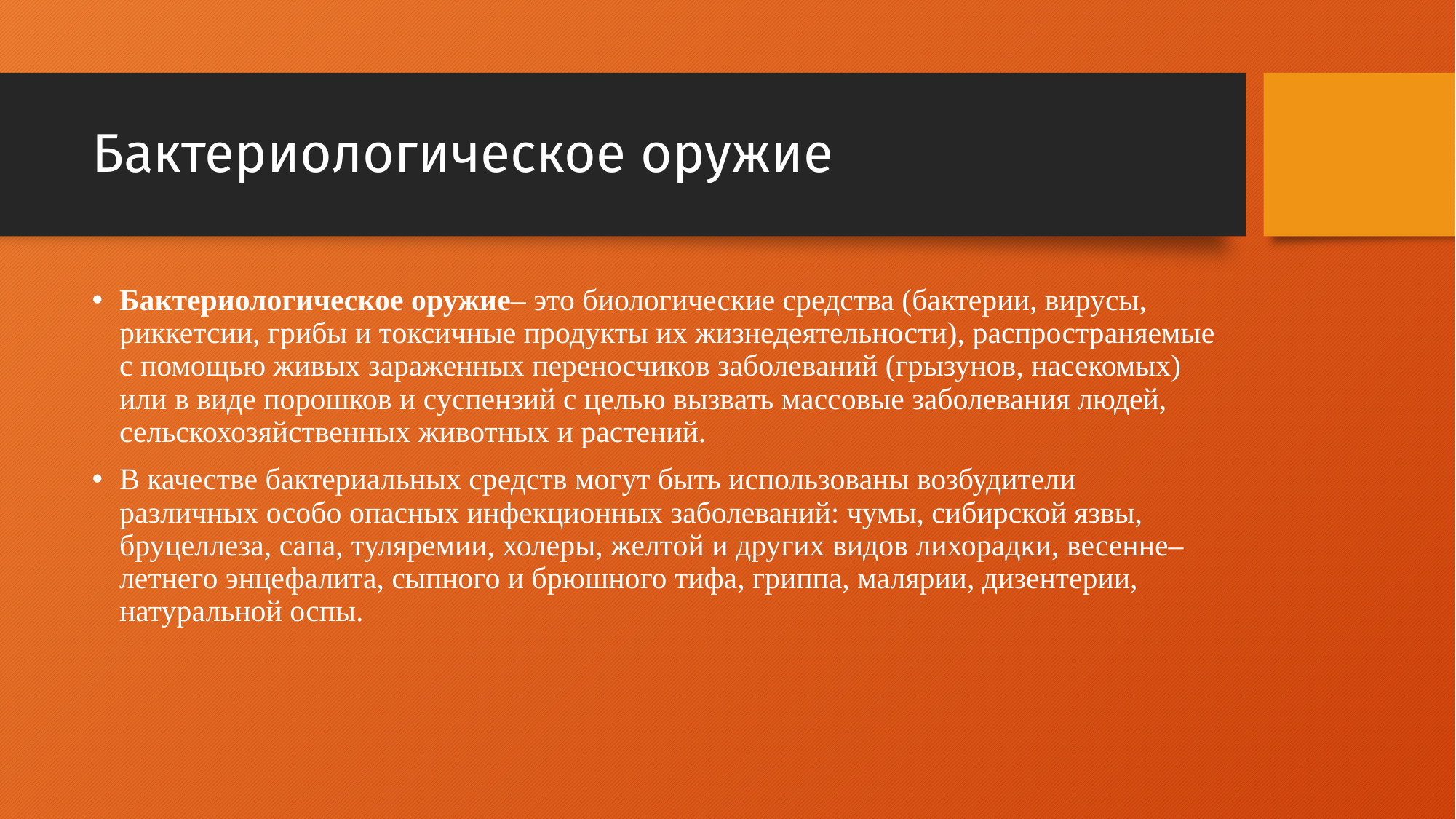

# Бактериологическое оружие
Бактериологическое оружие– это биологические средства (бактерии, вирусы, риккетсии, грибы и токсичные продукты их жизнедеятельности), распространяемые с помощью живых зараженных переносчиков заболеваний (грызунов, насекомых) или в виде порошков и суспензий с целью вызвать массовые заболевания людей, сельскохозяйственных животных и растений.
В качестве бактериальных средств могут быть использованы возбудители различных особо опасных инфекционных заболеваний: чумы, сибирской язвы, бруцеллеза, сапа, туляремии, холеры, желтой и других видов лихорадки, весенне–летнего энцефалита, сыпного и брюшного тифа, гриппа, малярии, дизентерии, натуральной оспы.